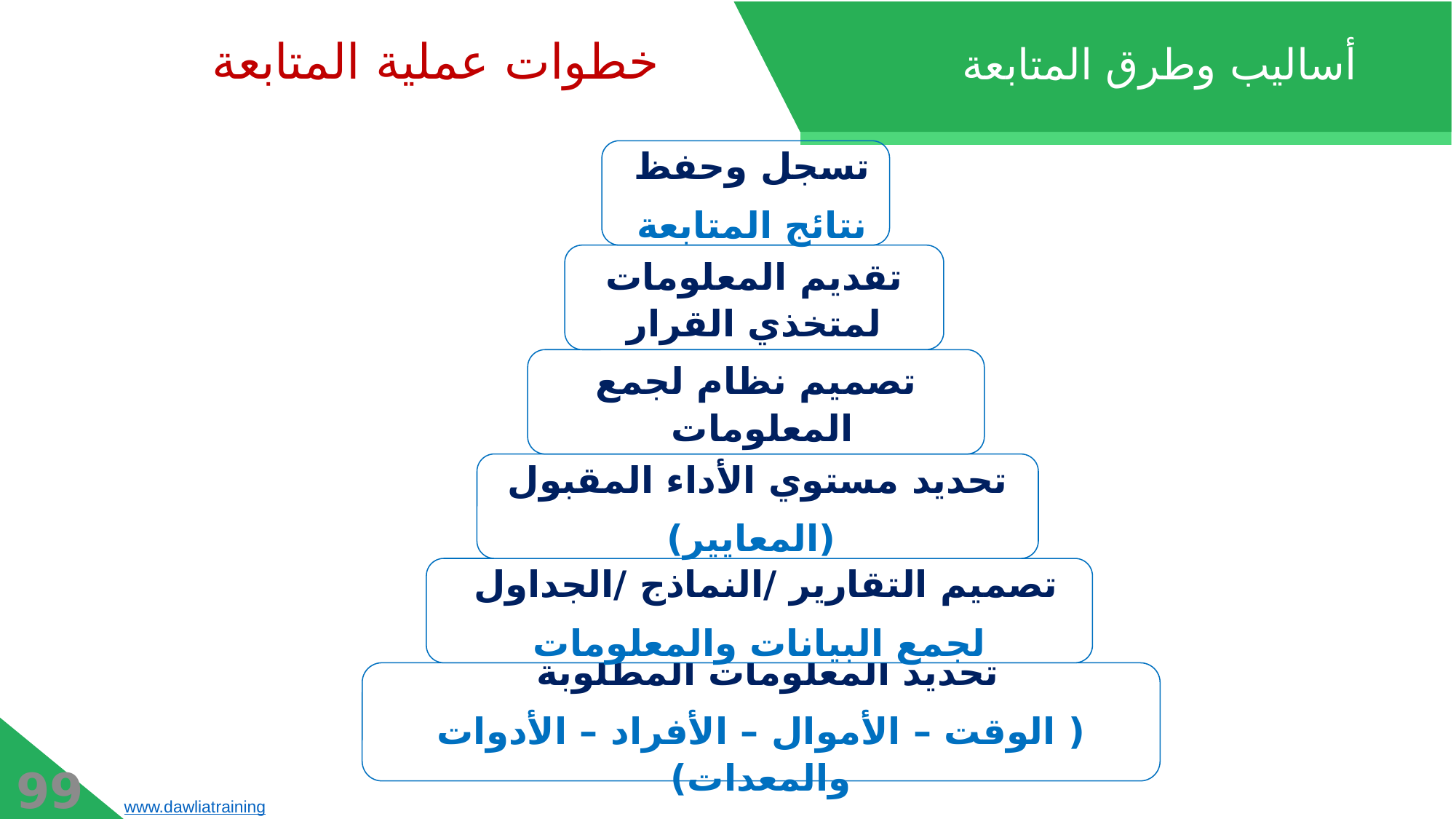

أساليب وطرق المتابعة
خطوات عملية المتابعة
تسجل وحفظ
نتائج المتابعة
تقديم المعلومات لمتخذي القرار

تصميم نظام لجمع المعلومات

تحديد مستوي الأداء المقبول
 (المعايير)
تصميم التقارير /النماذج /الجداول
لجمع البيانات والمعلومات
تحديد المعلومات المطلوبة
( الوقت – الأموال – الأفراد – الأدوات والمعدات)
99
www.dawliatraining.com